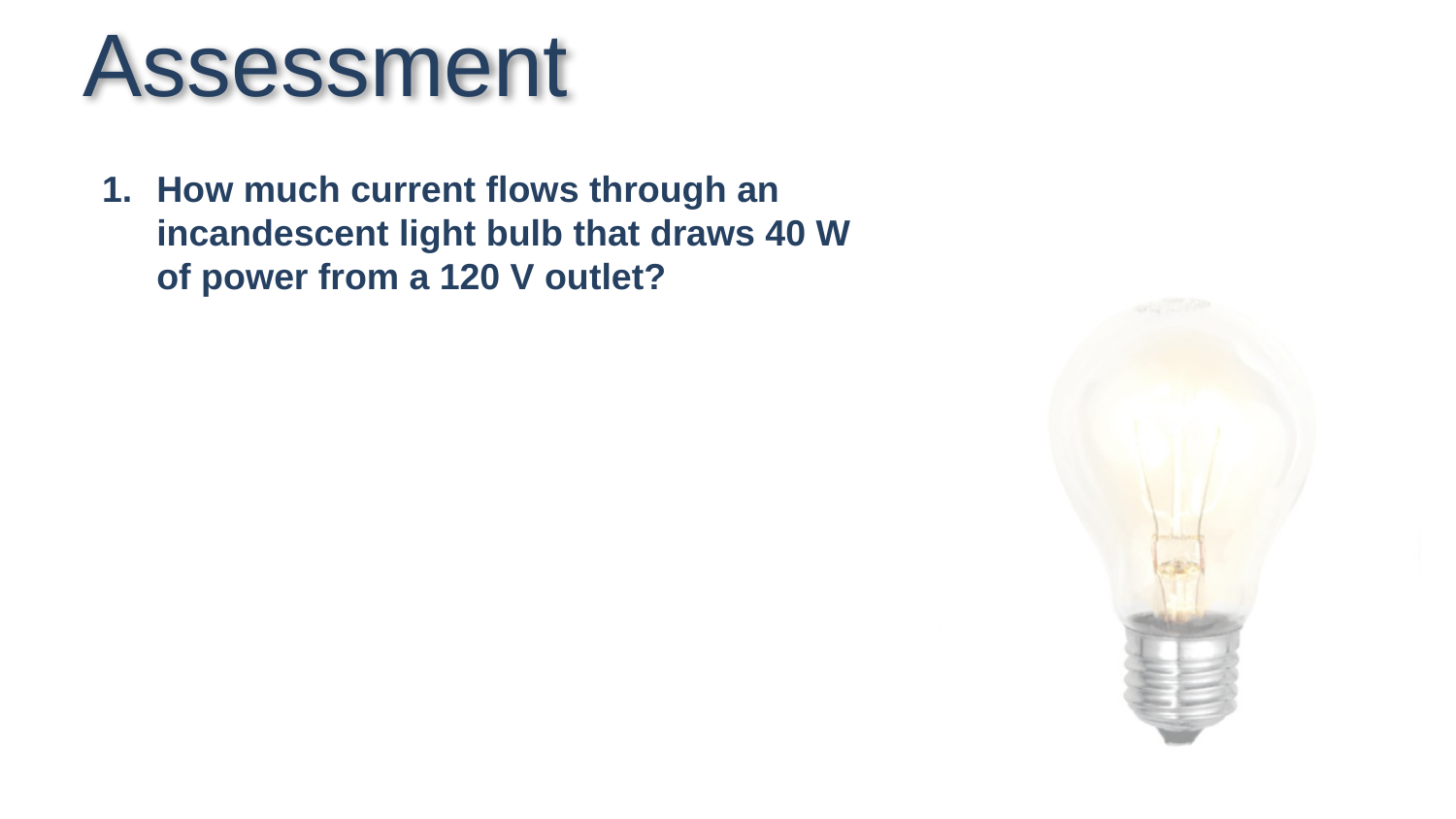

# Assessment
How much current flows through an incandescent light bulb that draws 40 W of power from a 120 V outlet?